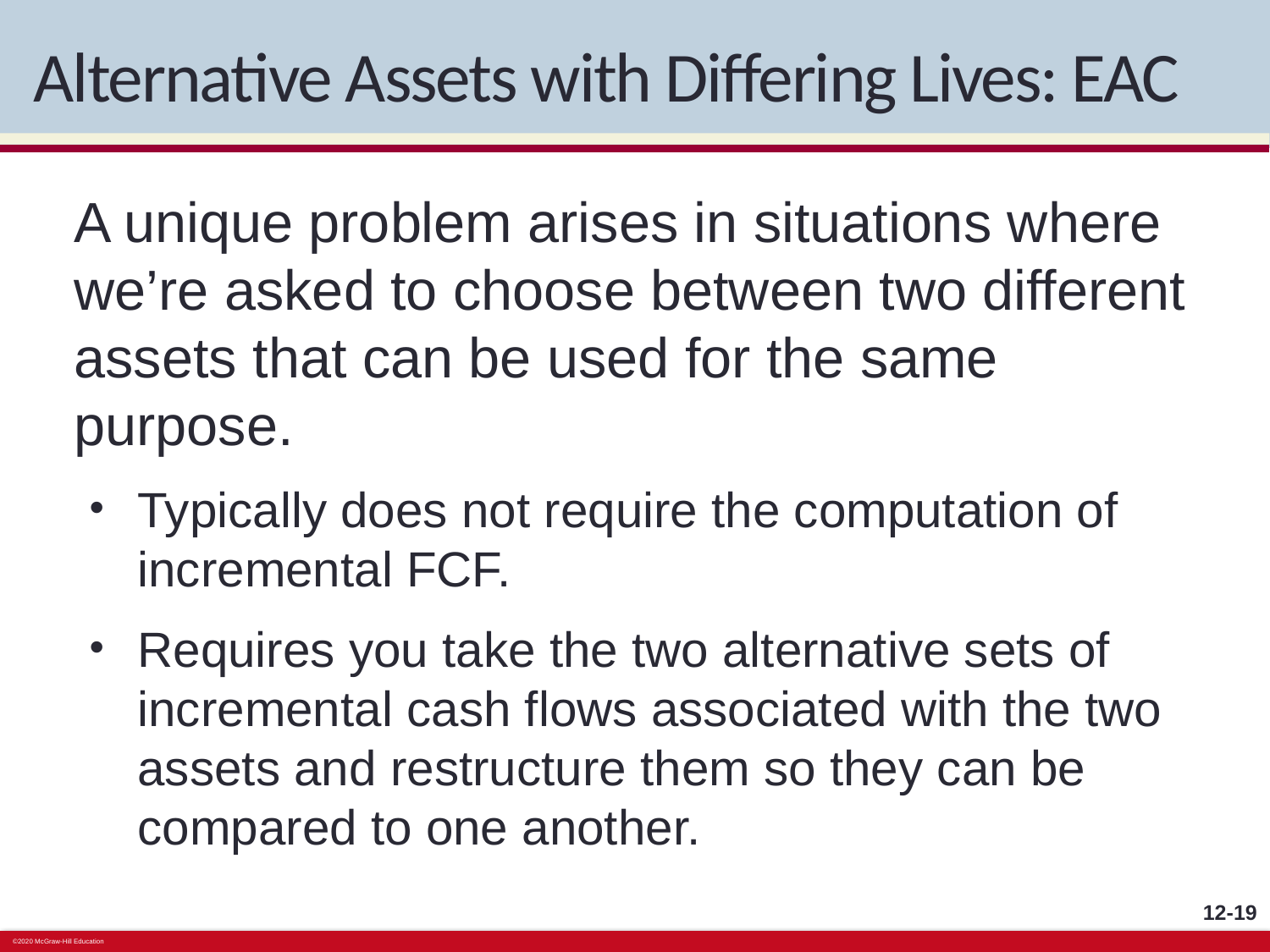

# Alternative Assets with Differing Lives: EAC
A unique problem arises in situations where we’re asked to choose between two different assets that can be used for the same purpose.
Typically does not require the computation of incremental FCF.
Requires you take the two alternative sets of incremental cash flows associated with the two assets and restructure them so they can be compared to one another.